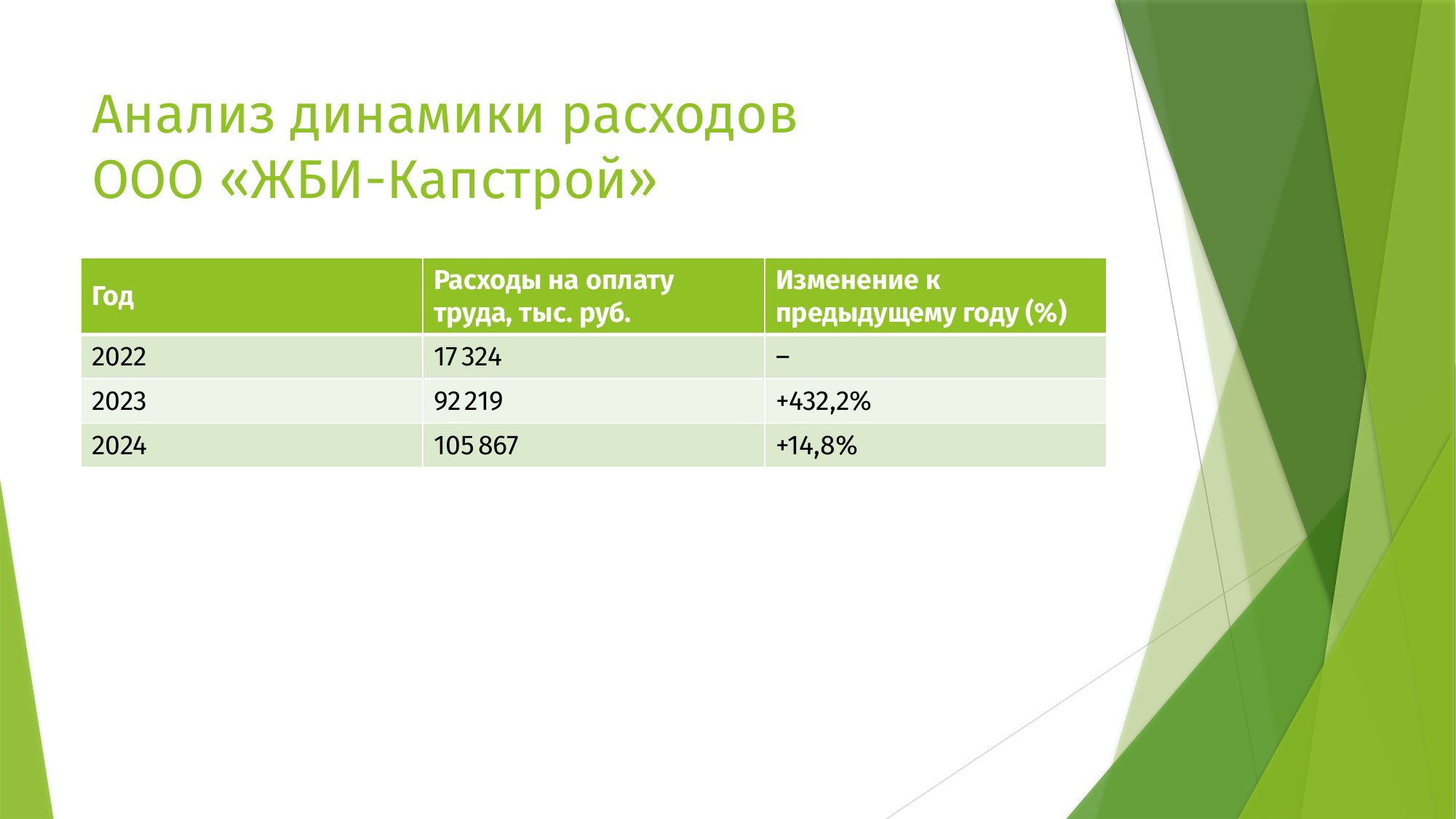

# Анализ динамики расходов ООО «ЖБИ-Капстрой»
| Год | Расходы на оплату труда, тыс. руб. | Изменение к предыдущему году (%) |
| --- | --- | --- |
| 2022 | 17 324 | – |
| 2023 | 92 219 | +432,2% |
| 2024 | 105 867 | +14,8% |